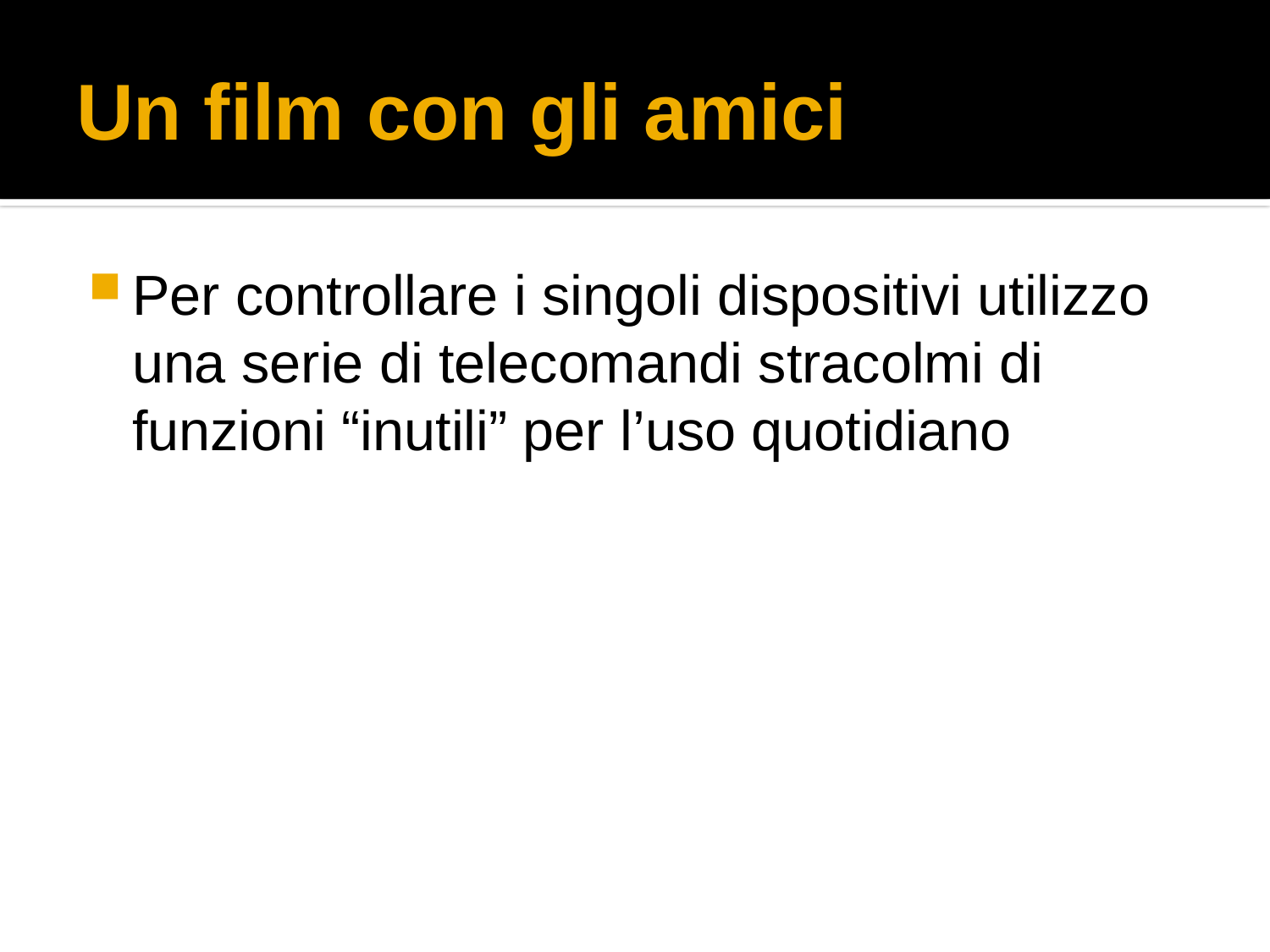

# Un film con gli amici
Per controllare i singoli dispositivi utilizzo una serie di telecomandi stracolmi di funzioni “inutili” per l’uso quotidiano